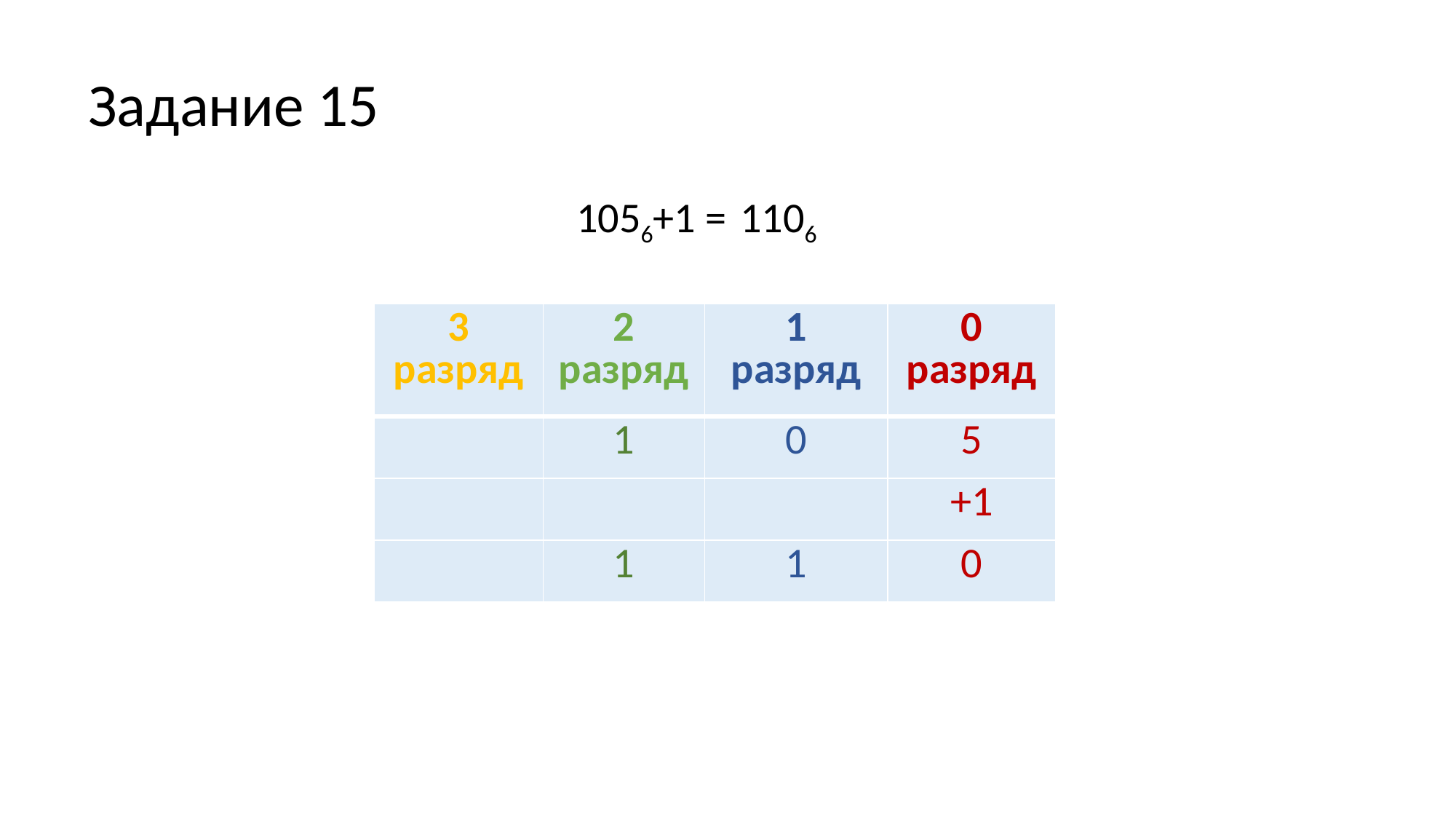

# Задание 15
1056+1 =
1106
| 3 разряд | 2 разряд | 1 разряд | 0 разряд |
| --- | --- | --- | --- |
|  | 1 | 0 | 5 |
|  |  |  | +1 |
|  | 1 | 0 | 6 |
| 3 разряд | 2 разряд | 1 разряд | 0 разряд |
| --- | --- | --- | --- |
|  | 1 | 0 | 5 |
|  |  |  | +1 |
|  | 1 | 1 | 0 |